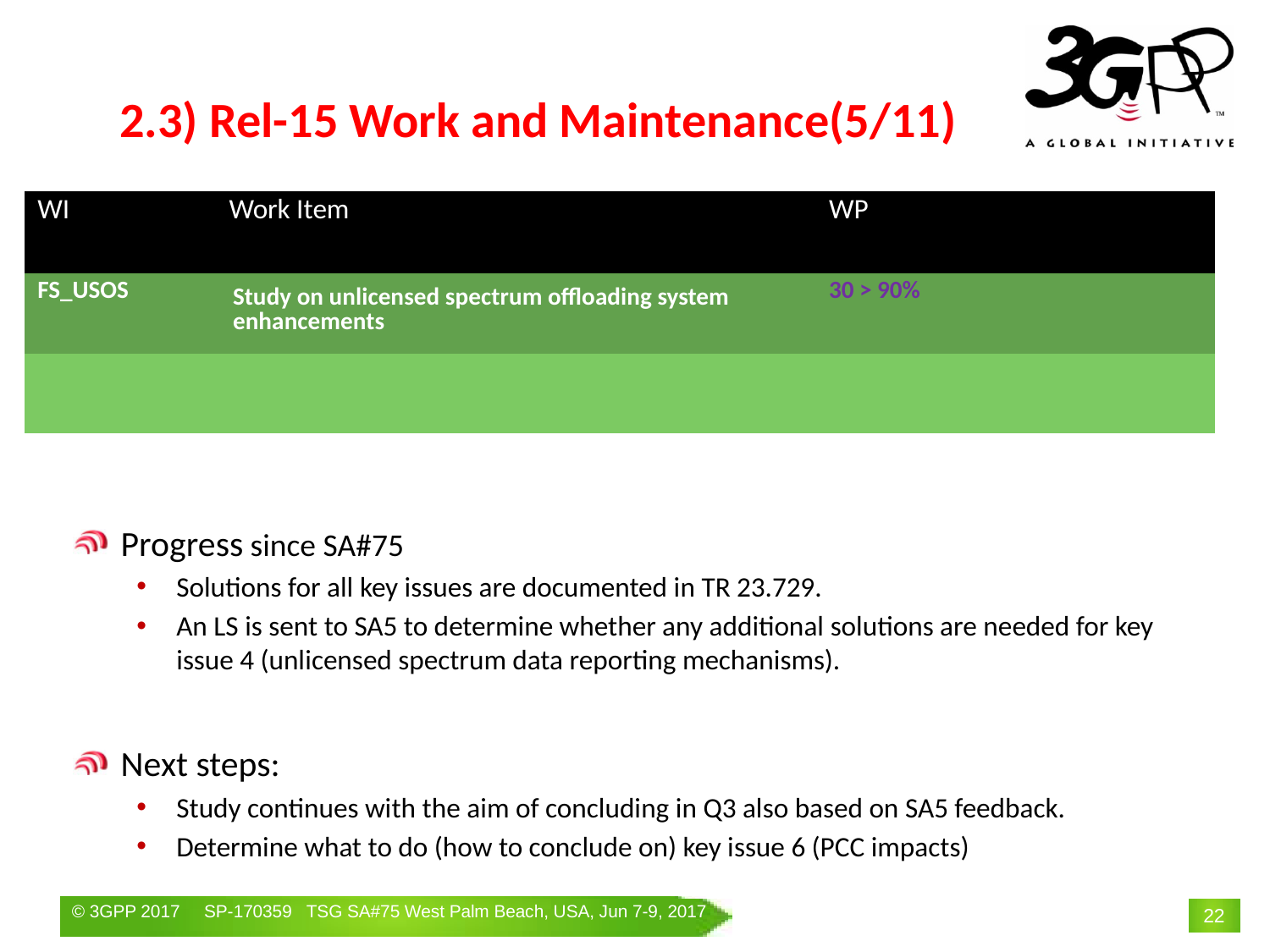

# 2.3) Rel-15 Work and Maintenance(5/11)
| WI | Work Item | WP |  |  |
| --- | --- | --- | --- | --- |
| FS\_USOS | Study on unlicensed spectrum offloading system enhancements | 30 > 90% |  |  |
|  |  |  |  |  |
Progress since SA#75
Solutions for all key issues are documented in TR 23.729.
An LS is sent to SA5 to determine whether any additional solutions are needed for key issue 4 (unlicensed spectrum data reporting mechanisms).

Next steps:
Study continues with the aim of concluding in Q3 also based on SA5 feedback.
Determine what to do (how to conclude on) key issue 6 (PCC impacts)